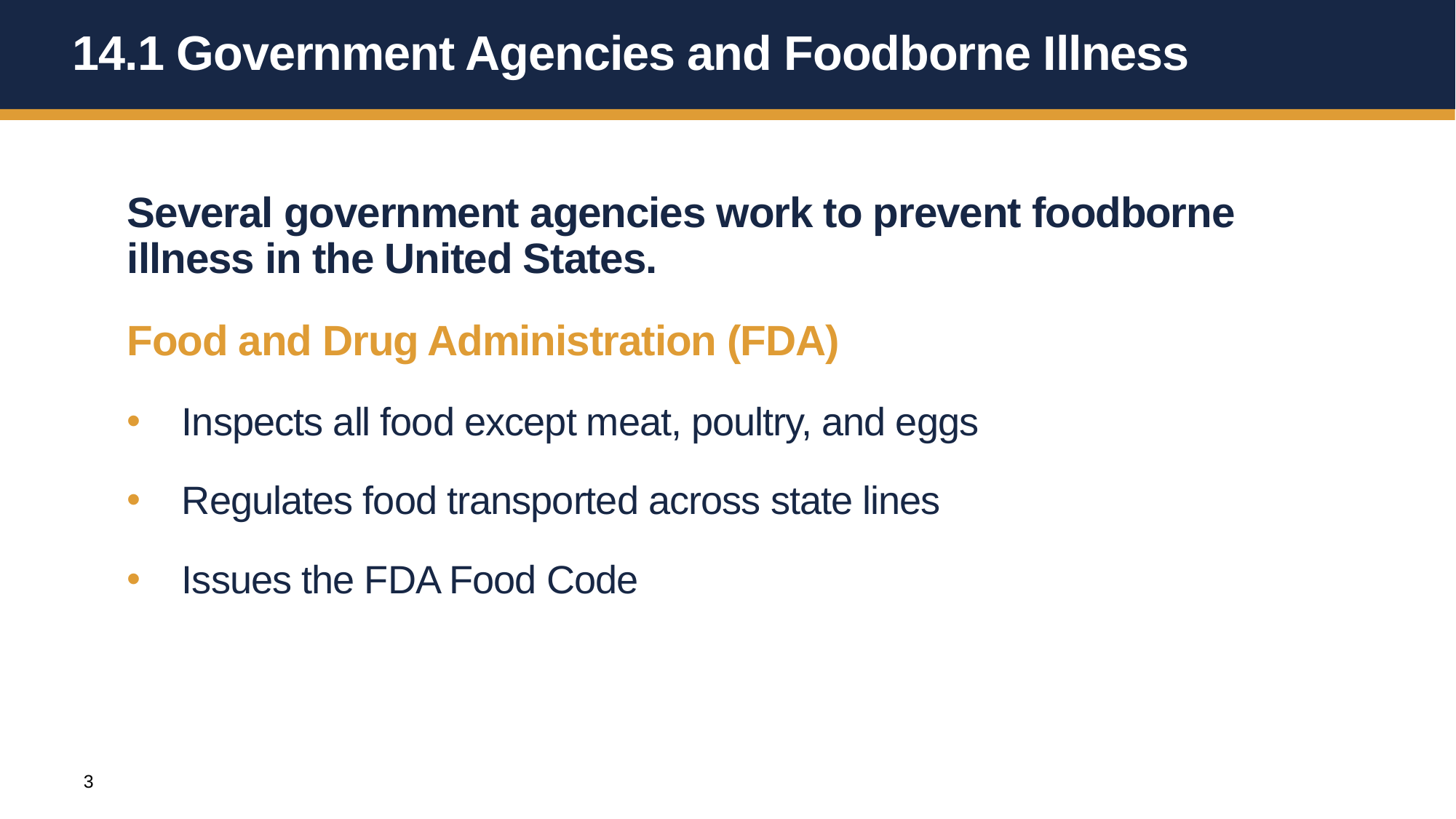

# 14.1 Government Agencies and Foodborne Illness
Several government agencies work to prevent foodborne illness in the United States.
Food and Drug Administration (FDA)
Inspects all food except meat, poultry, and eggs
Regulates food transported across state lines
Issues the FDA Food Code

3